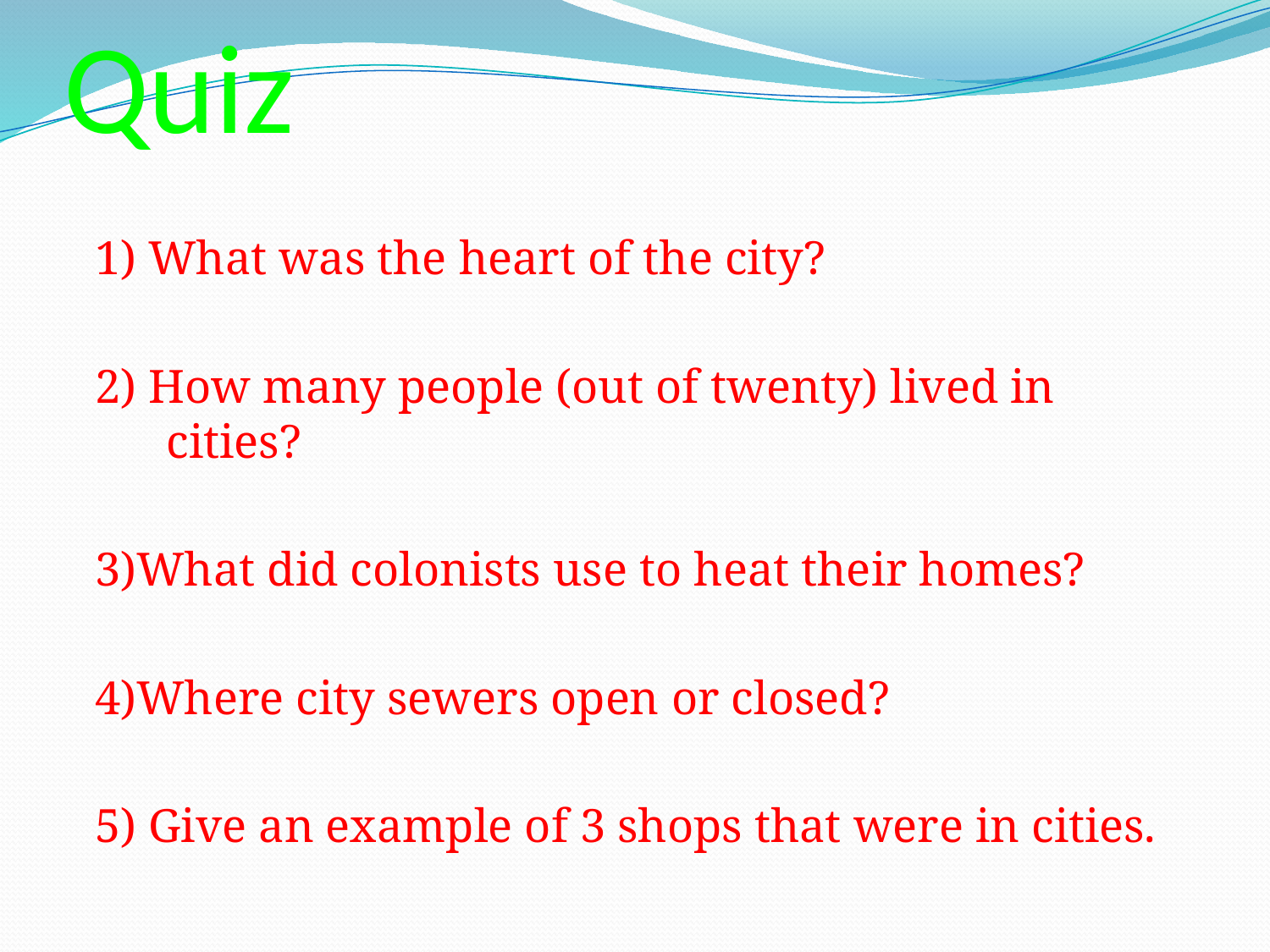

# Quiz

1) What was the heart of the city?

2) How many people (out of twenty) lived in cities?

3)What did colonists use to heat their homes?

4)Where city sewers open or closed?

5) Give an example of 3 shops that were in cities.